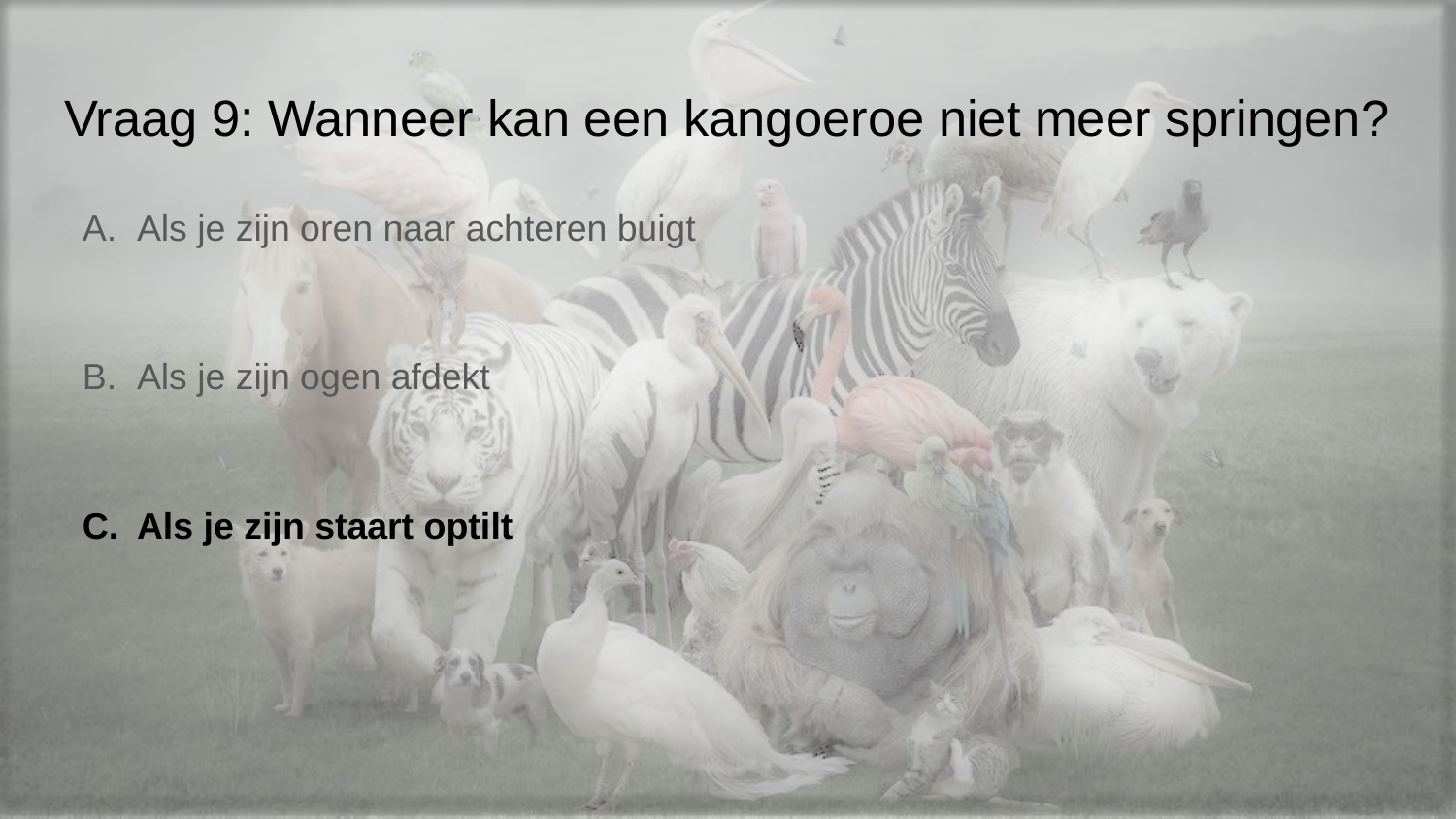

# Vraag 9: Wanneer kan een kangoeroe niet meer springen?
Als je zijn oren naar achteren buigt

Als je zijn ogen afdekt

Als je zijn staart optilt